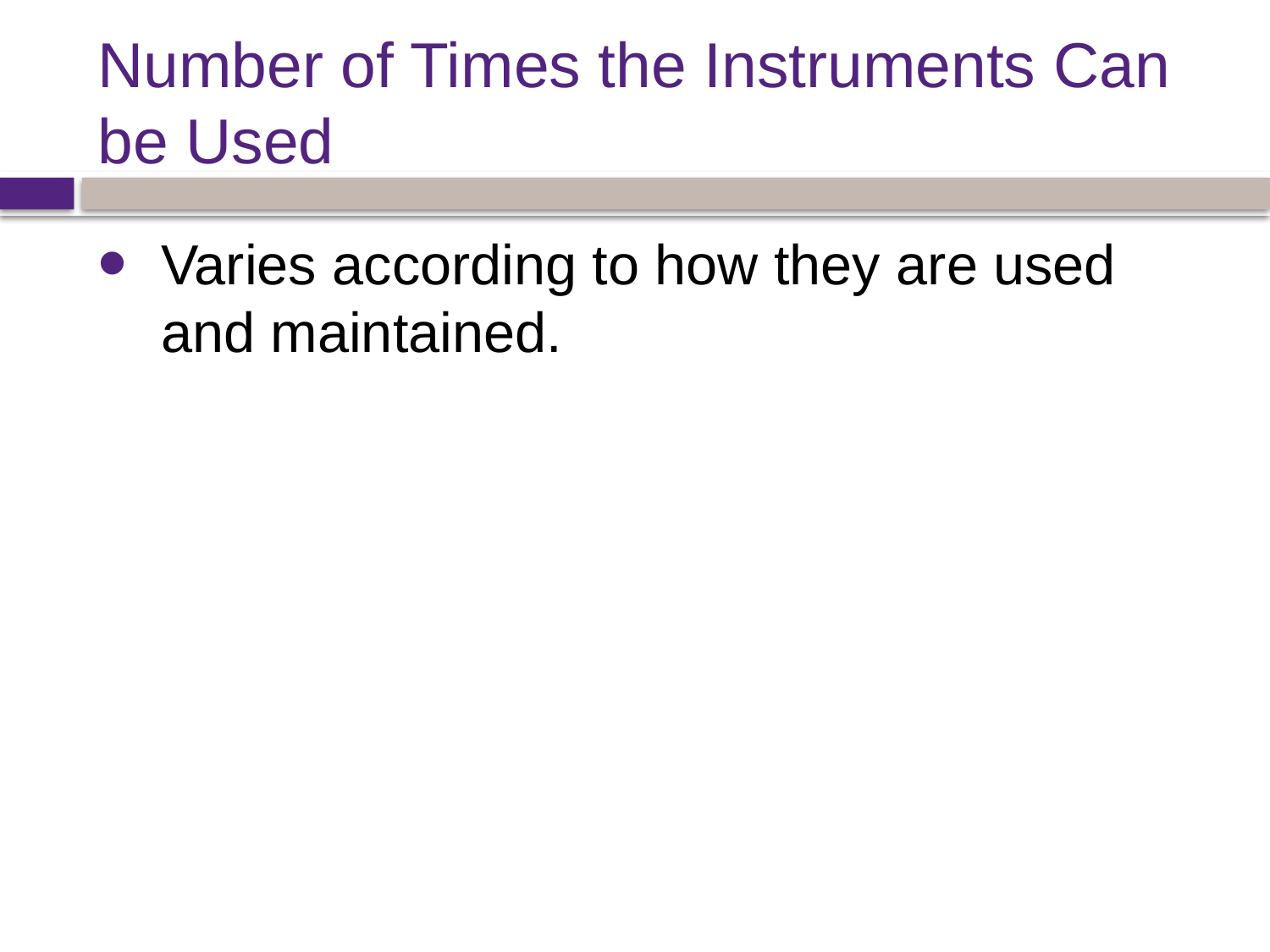

# Number of Times the Instruments Can be Used
Varies according to how they are used and maintained.